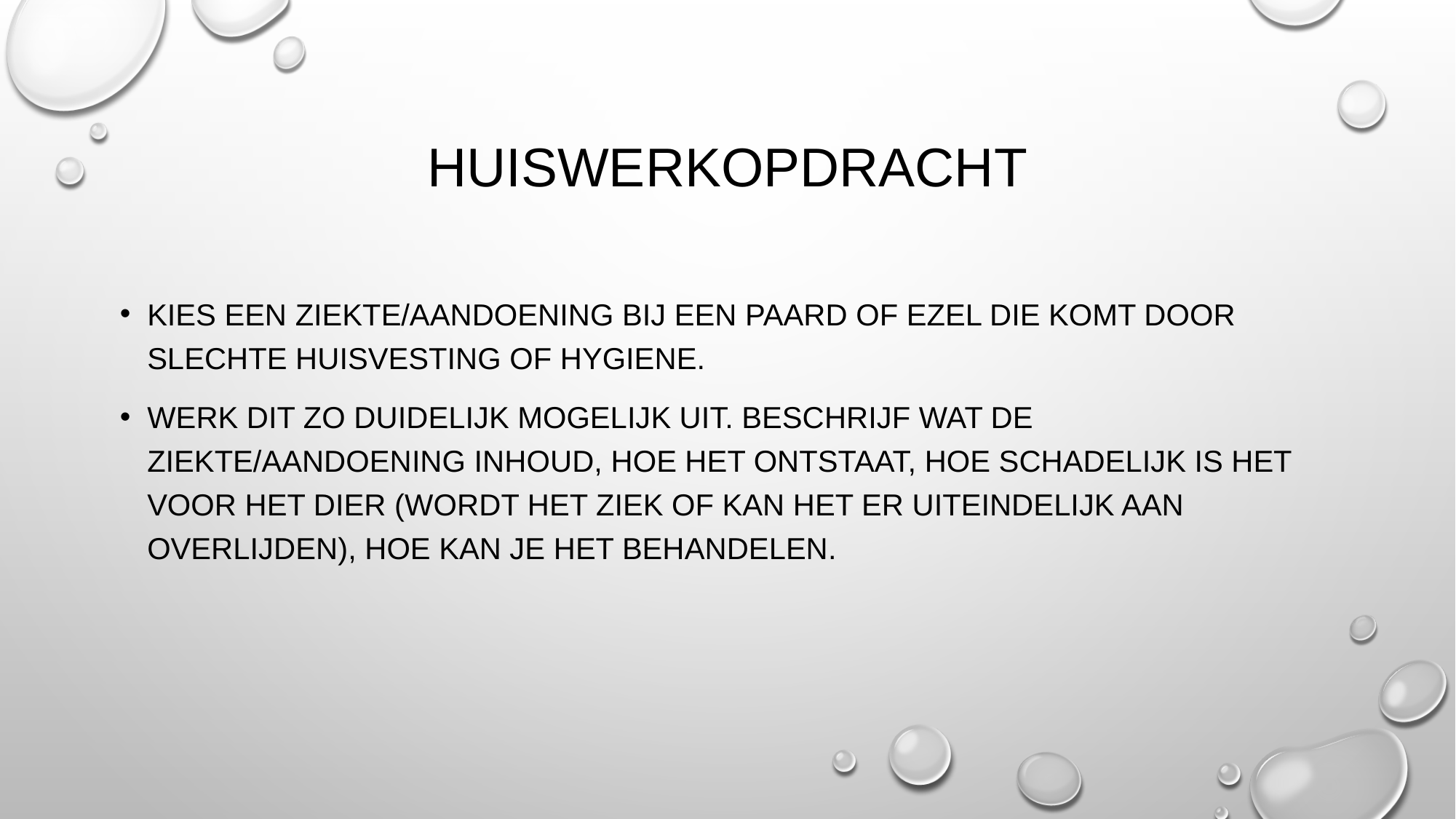

# huiswerkopdracht
Kies een ziekte/aandoening bij een paard of ezel die komt door slechte huisvesting of hygiene.
Werk dit zo duidelijk mogelijk uit. Beschrijf wat de ziekte/aandoening inhoud, hoe het ontstaat, hoe schadelijk is het voor het dier (wordt het ziek of kan het er uiteindelijk aan overlijden), hoe kan je het behandelen.